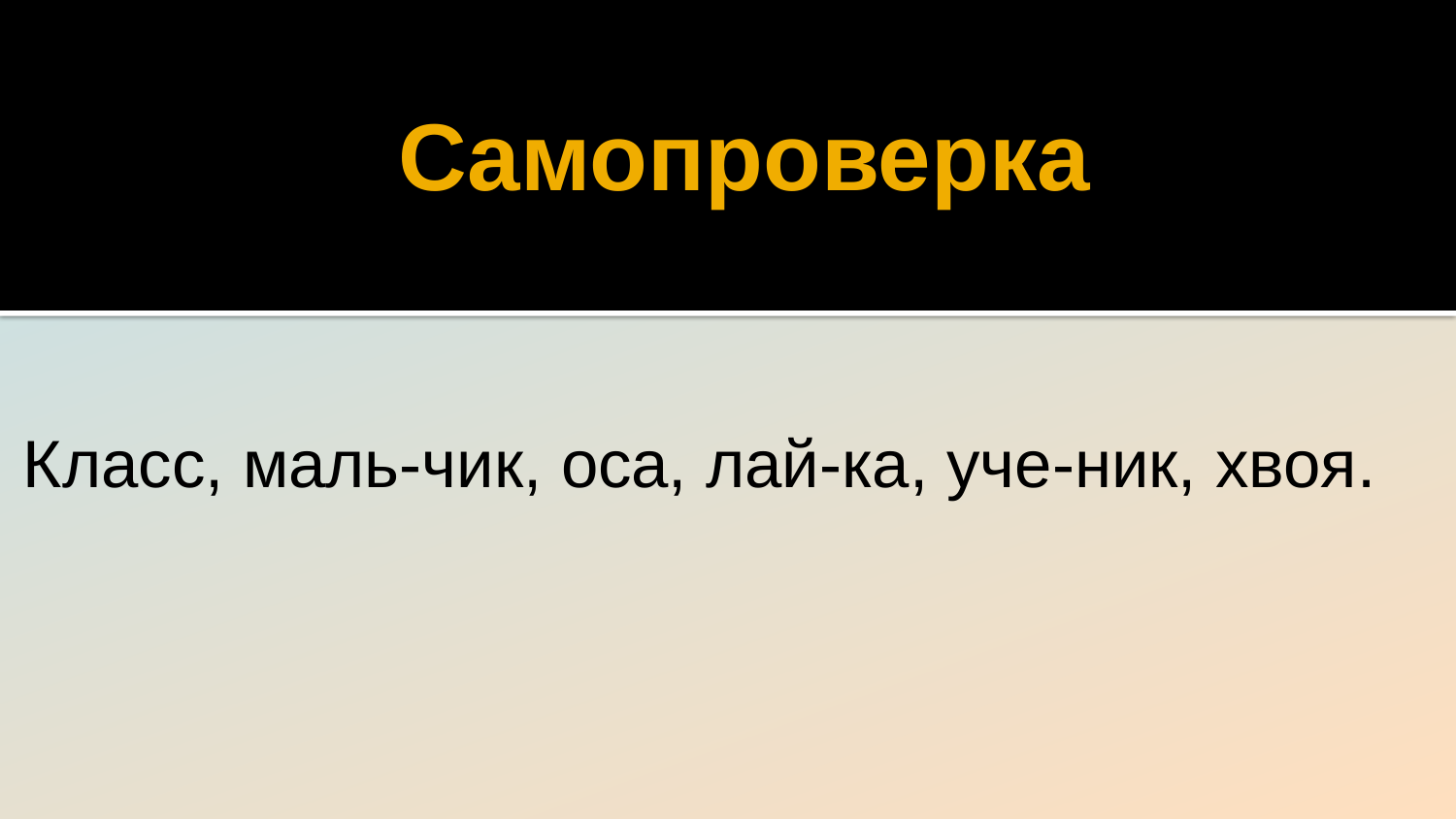

# Самопроверка
Класс, маль-чик, оса, лай-ка, уче-ник, хвоя.